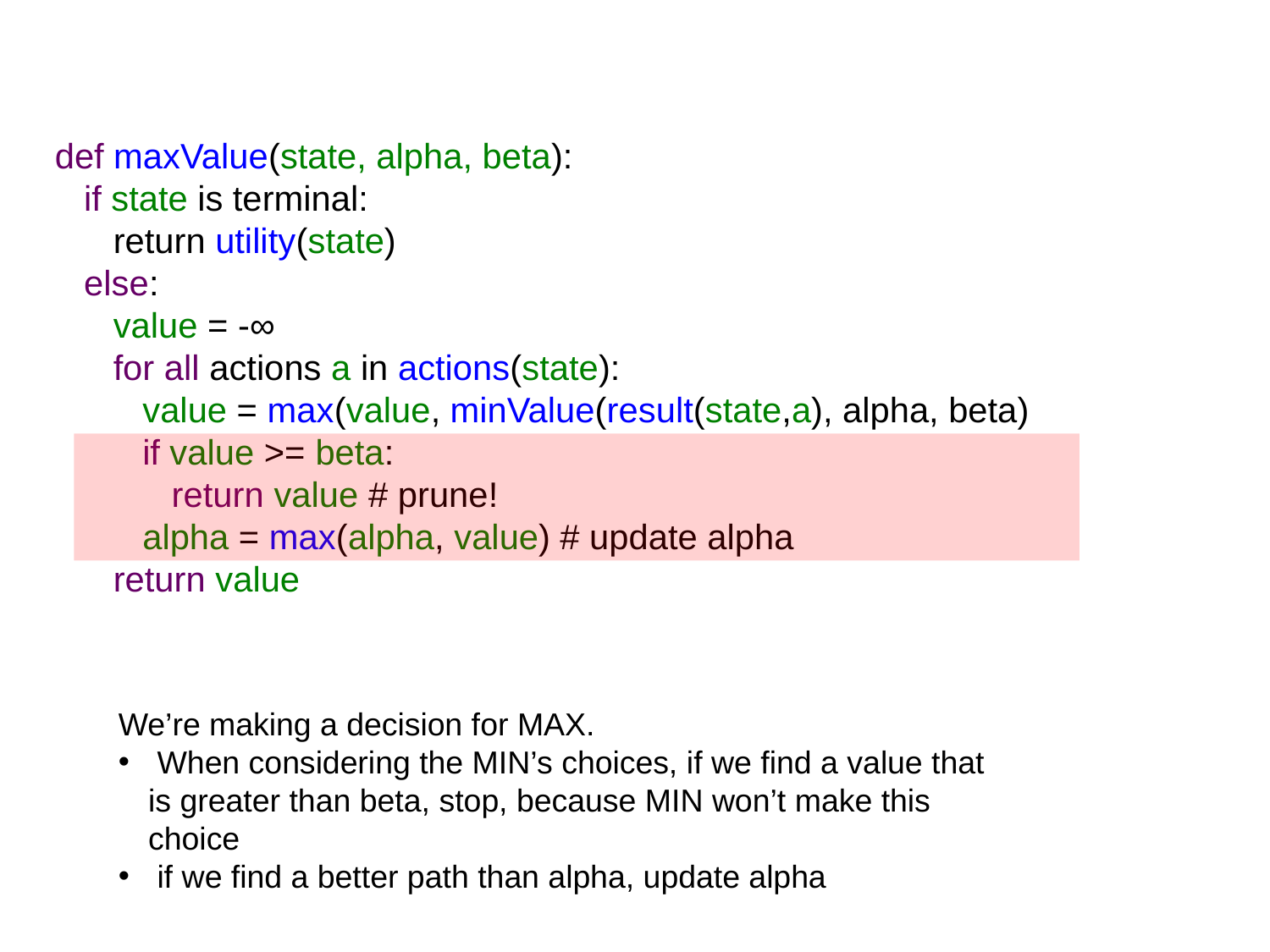

def maxValue(state, alpha, beta):
   if state is terminal:
      return utility(state)
   else:
      value = -∞
      for all actions a in actions(state):
         value = max(value, minValue(result(state,a), alpha, beta)
         if value >= beta:
            return value # prune!
         alpha = max(alpha, value) # update alpha
      return value

We’re making a decision for MAX.
 When considering the MIN’s choices, if we find a value that is greater than beta, stop, because MIN won’t make this choice
 if we find a better path than alpha, update alpha